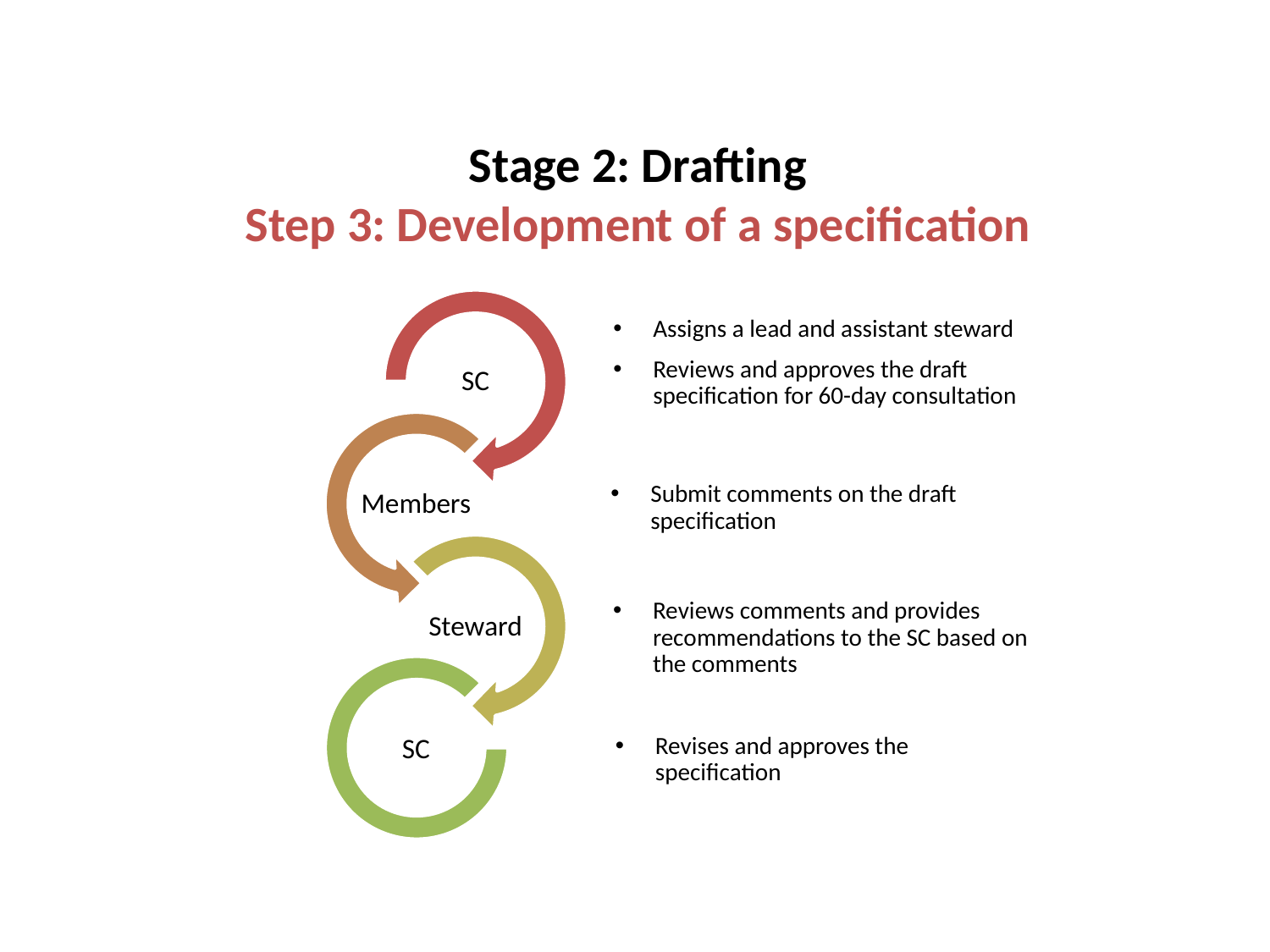

Stage 2: Drafting
Step 3: Development of a specification
SC
Members
Steward
SC
Assigns a lead and assistant steward
Reviews and approves the draft specification for 60-day consultation
Submit comments on the draft specification
Reviews comments and provides recommendations to the SC based on the comments
Revises and approves the specification